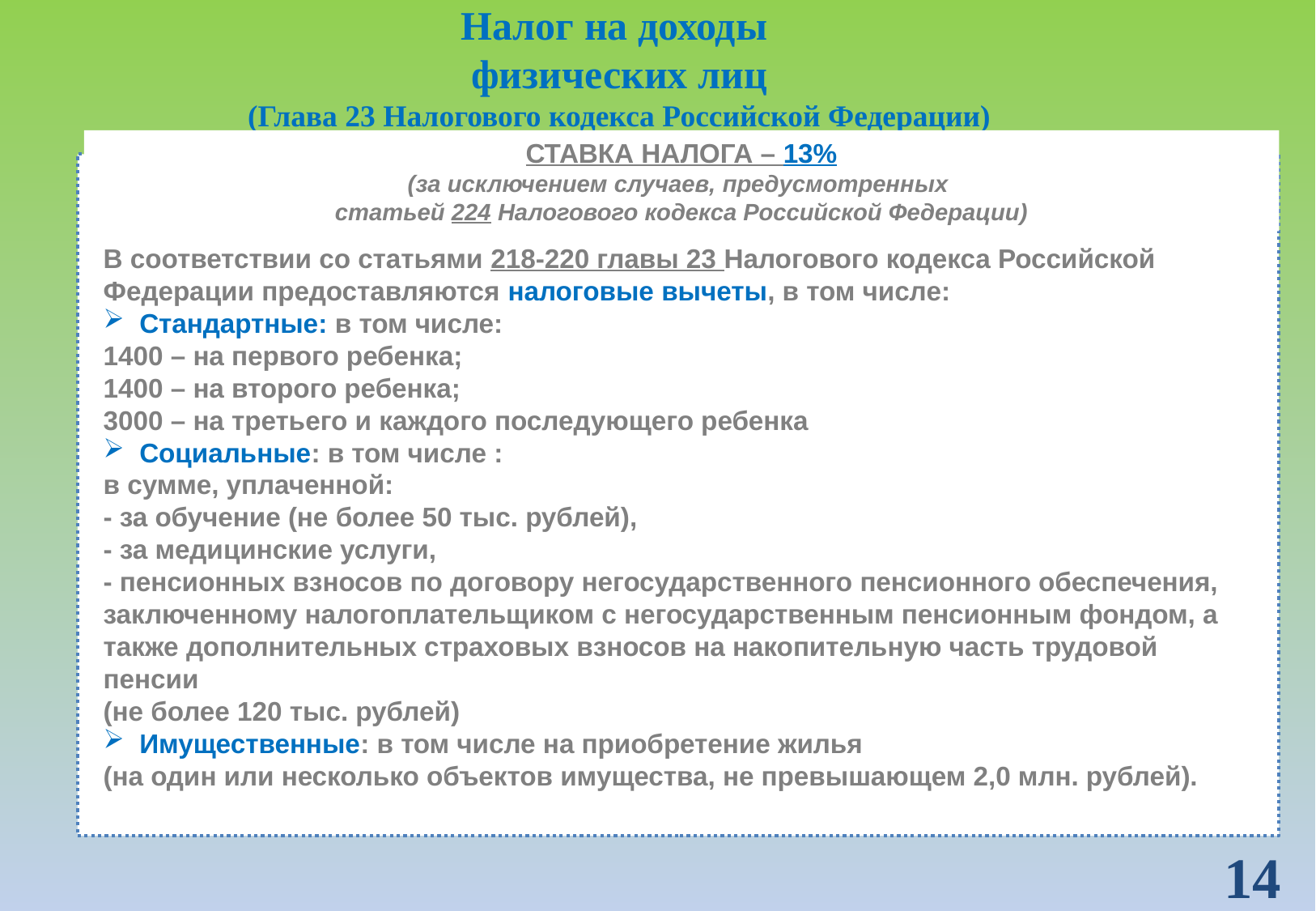

# Налог на доходы физических лиц (Глава 23 Налогового кодекса Российской Федерации)
СТАВКА НАЛОГА – 13%
(за исключением случаев, предусмотренных
статьей 224 Налогового кодекса Российской Федерации)

В соответствии со статьями 218-220 главы 23 Налогового кодекса Российской Федерации предоставляются налоговые вычеты, в том числе:
 Стандартные: в том числе:
1400 – на первого ребенка;
1400 – на второго ребенка;
3000 – на третьего и каждого последующего ребенка
 Социальные: в том числе :
в сумме, уплаченной:
- за обучение (не более 50 тыс. рублей),
- за медицинские услуги,
- пенсионных взносов по договору негосударственного пенсионного обеспечения, заключенному налогоплательщиком с негосударственным пенсионным фондом, а также дополнительных страховых взносов на накопительную часть трудовой пенсии
(не более 120 тыс. рублей)
 Имущественные: в том числе на приобретение жилья
(на один или несколько объектов имущества, не превышающем 2,0 млн. рублей).

14